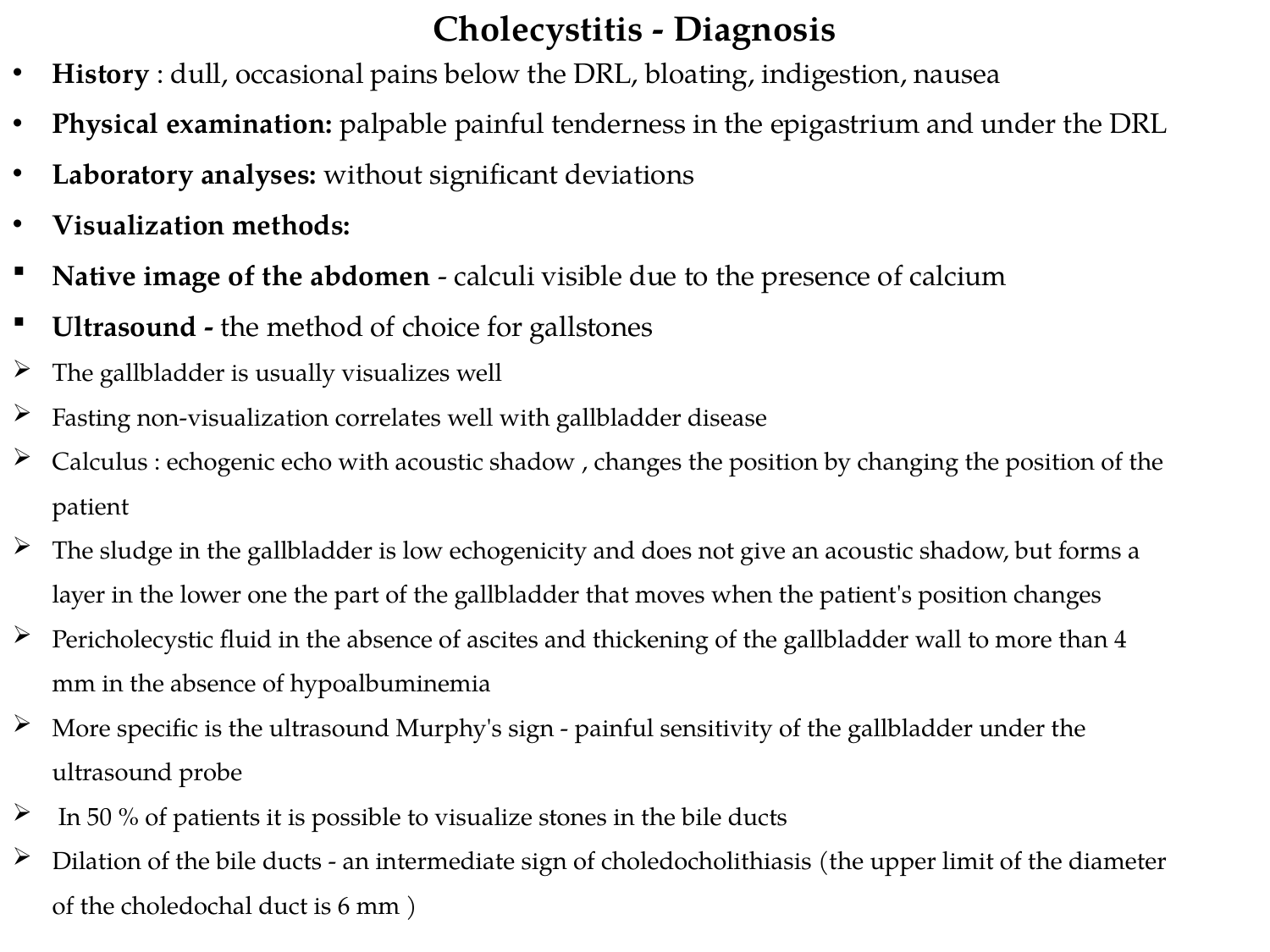

Cholecystitis - Diagnosis
History : dull, occasional pains below the DRL, bloating, indigestion, nausea
Physical examination: palpable painful tenderness in the epigastrium and under the DRL
Laboratory analyses: without significant deviations
Visualization methods:
Native image of the abdomen - calculi visible due to the presence of calcium
Ultrasound - the method of choice for gallstones
The gallbladder is usually visualizes well
Fasting non-visualization correlates well with gallbladder disease
Calculus : echogenic echo with acoustic shadow , changes the position by changing the position of the patient
The sludge in the gallbladder is low echogenicity and does not give an acoustic shadow, but forms a layer in the lower one the part of the gallbladder that moves when the patient's position changes
Pericholecystic fluid in the absence of ascites and thickening of the gallbladder wall to more than 4 mm in the absence of hypoalbuminemia
More specific is the ultrasound Murphy's sign - painful sensitivity of the gallbladder under the ultrasound probe
 In 50 % of patients it is possible to visualize stones in the bile ducts
Dilation of the bile ducts - an intermediate sign of choledocholithiasis (the upper limit of the diameter of the choledochal duct is 6 mm )